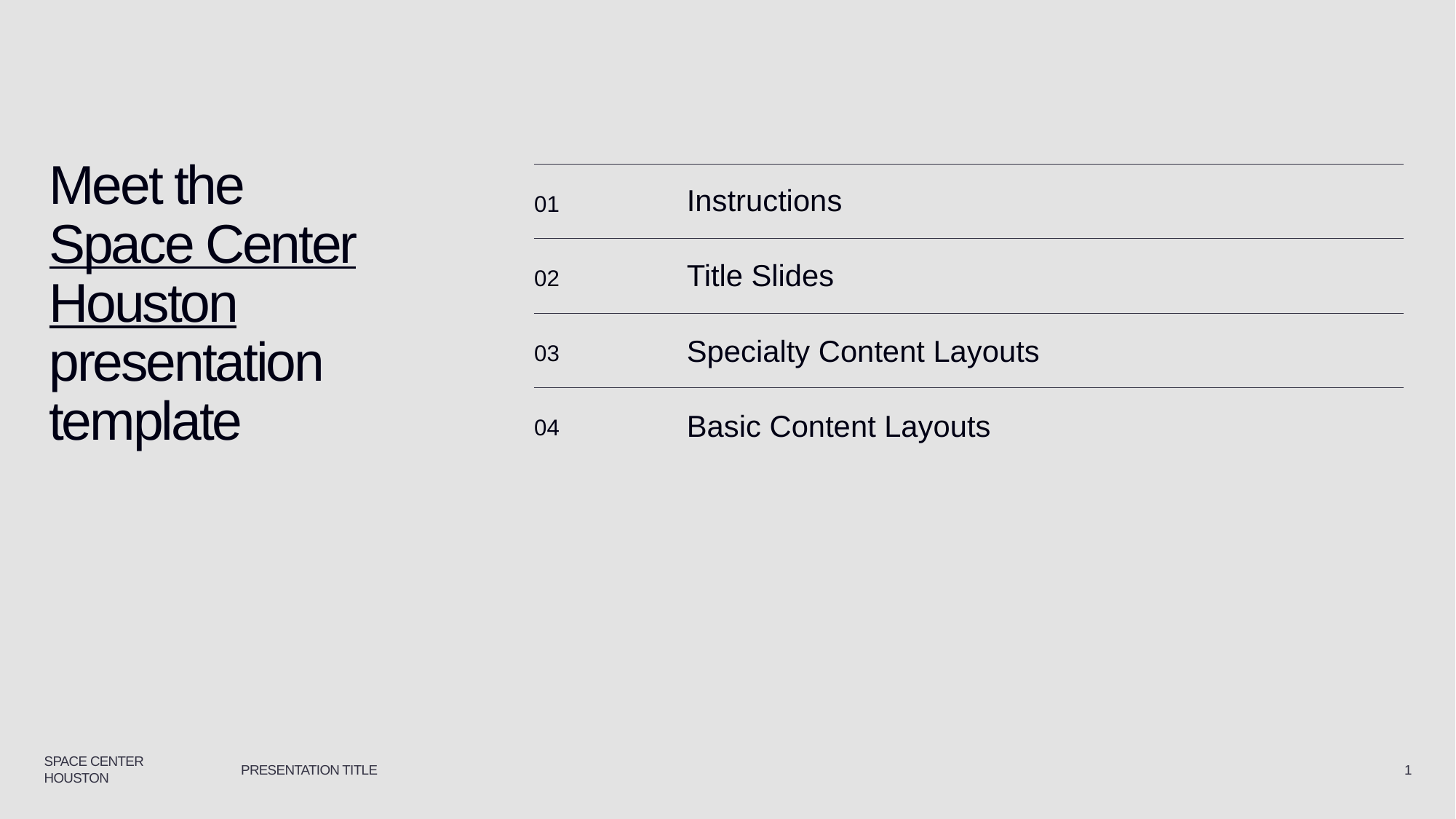

# Meet the Space Center Houston presentation template
01
02
03
04
Instructions
Title Slides
Specialty Content Layouts
Basic Content Layouts
PRESENTATION TITLE
1